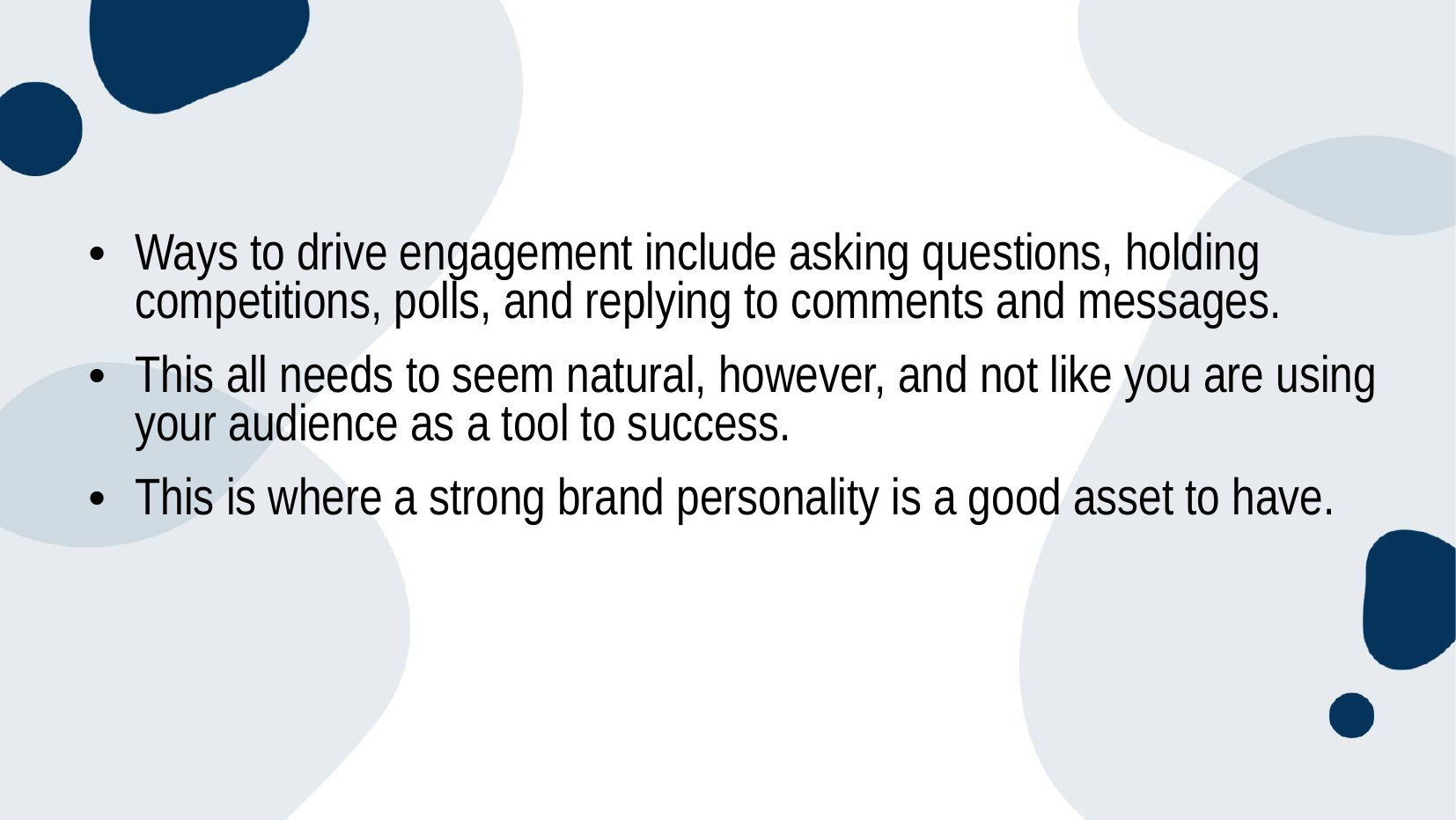

Ways to drive engagement include asking questions, holding competitions, polls, and replying to comments and messages.
This all needs to seem natural, however, and not like you are using your audience as a tool to success.
This is where a strong brand personality is a good asset to have.